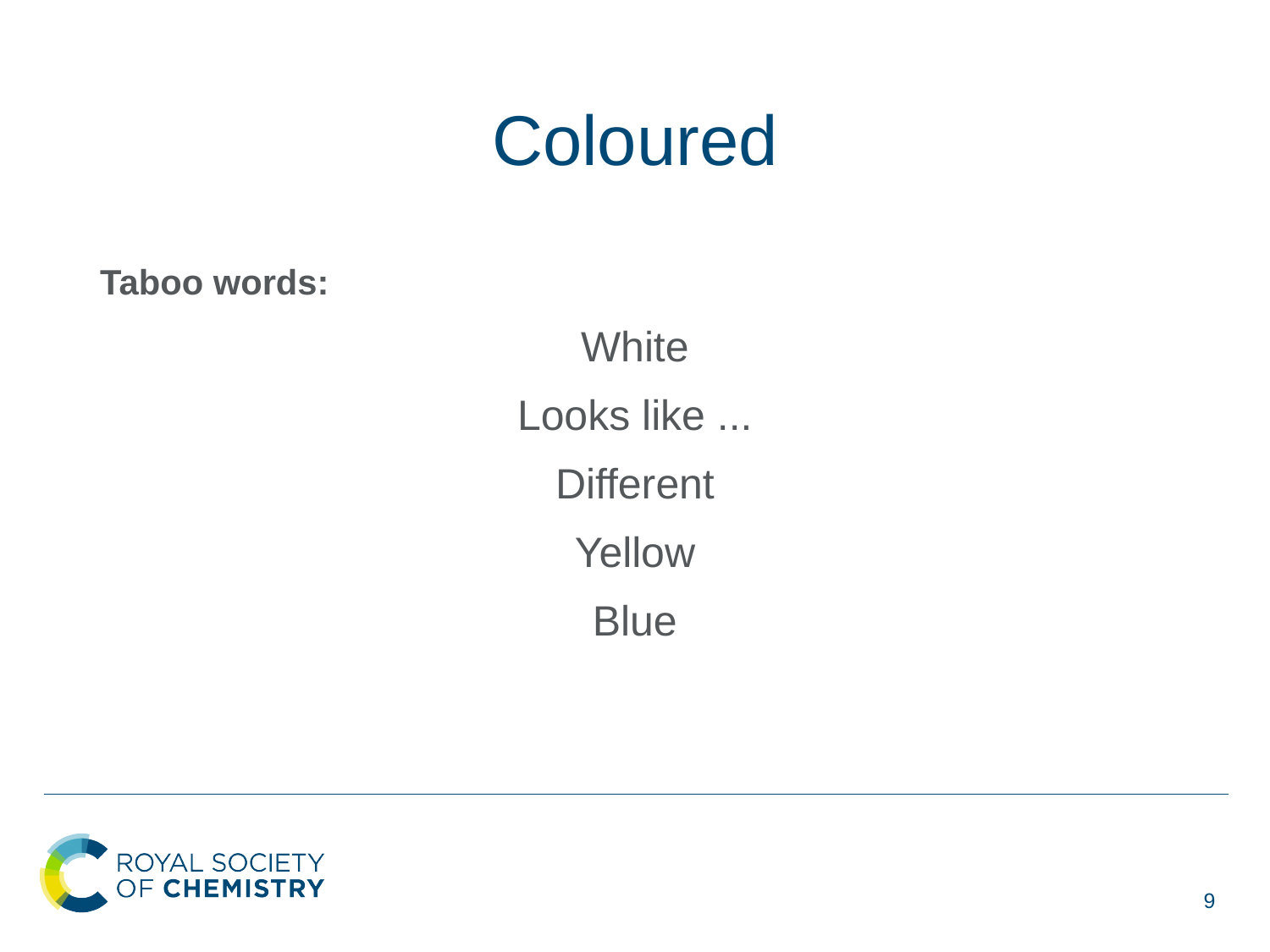

# Coloured
Taboo words:
White
Looks like ...
Different
Yellow
Blue
9